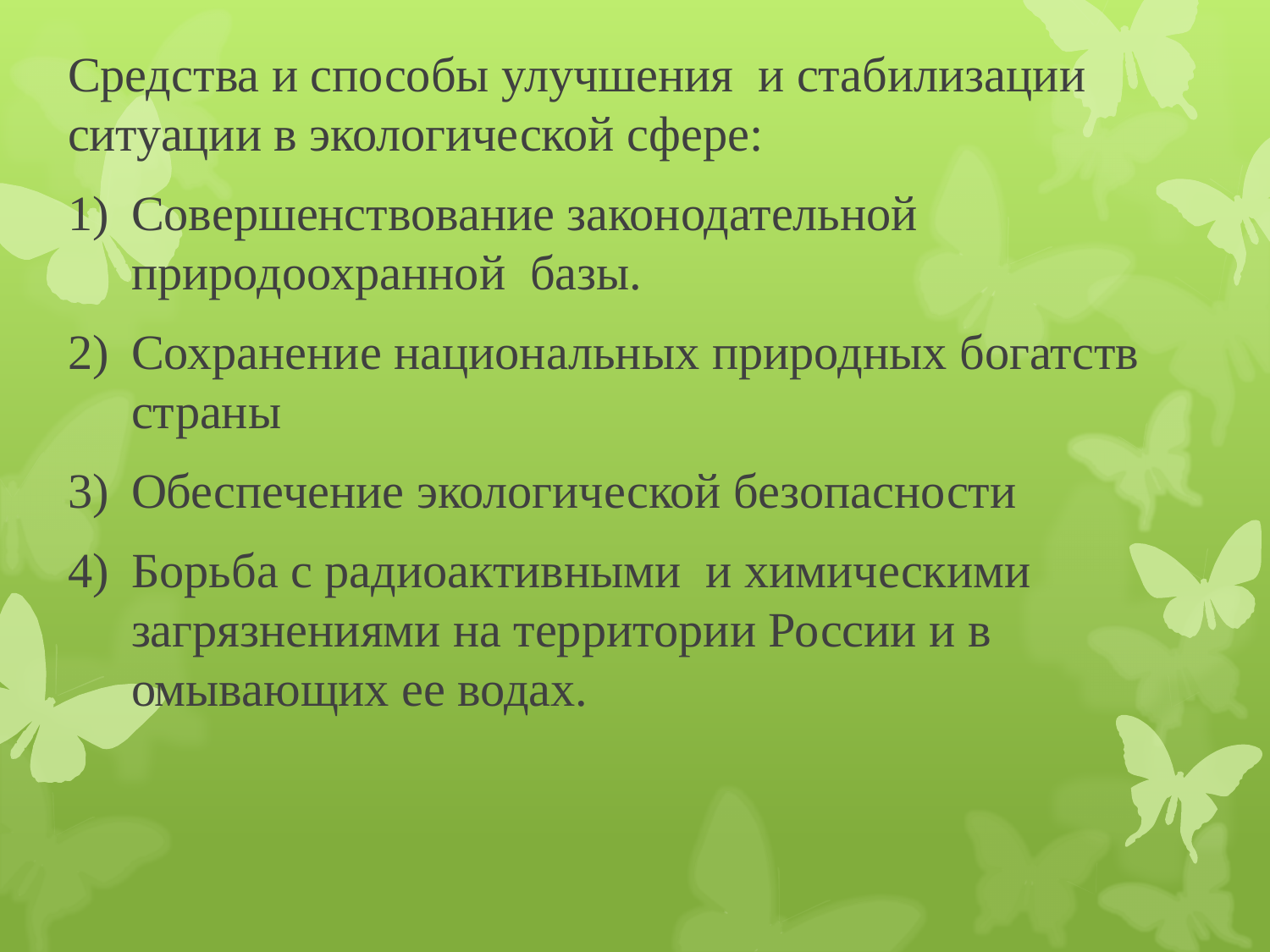

Средства и способы улучшения  и стабилизации ситуации в экологической сфере:
Совершенствование законодательной природоохранной  базы.
Сохранение национальных природных богатств страны
Обеспечение экологической безопасности
Борьба с радиоактивными  и химическими загрязнениями на территории России и в омывающих ее водах.